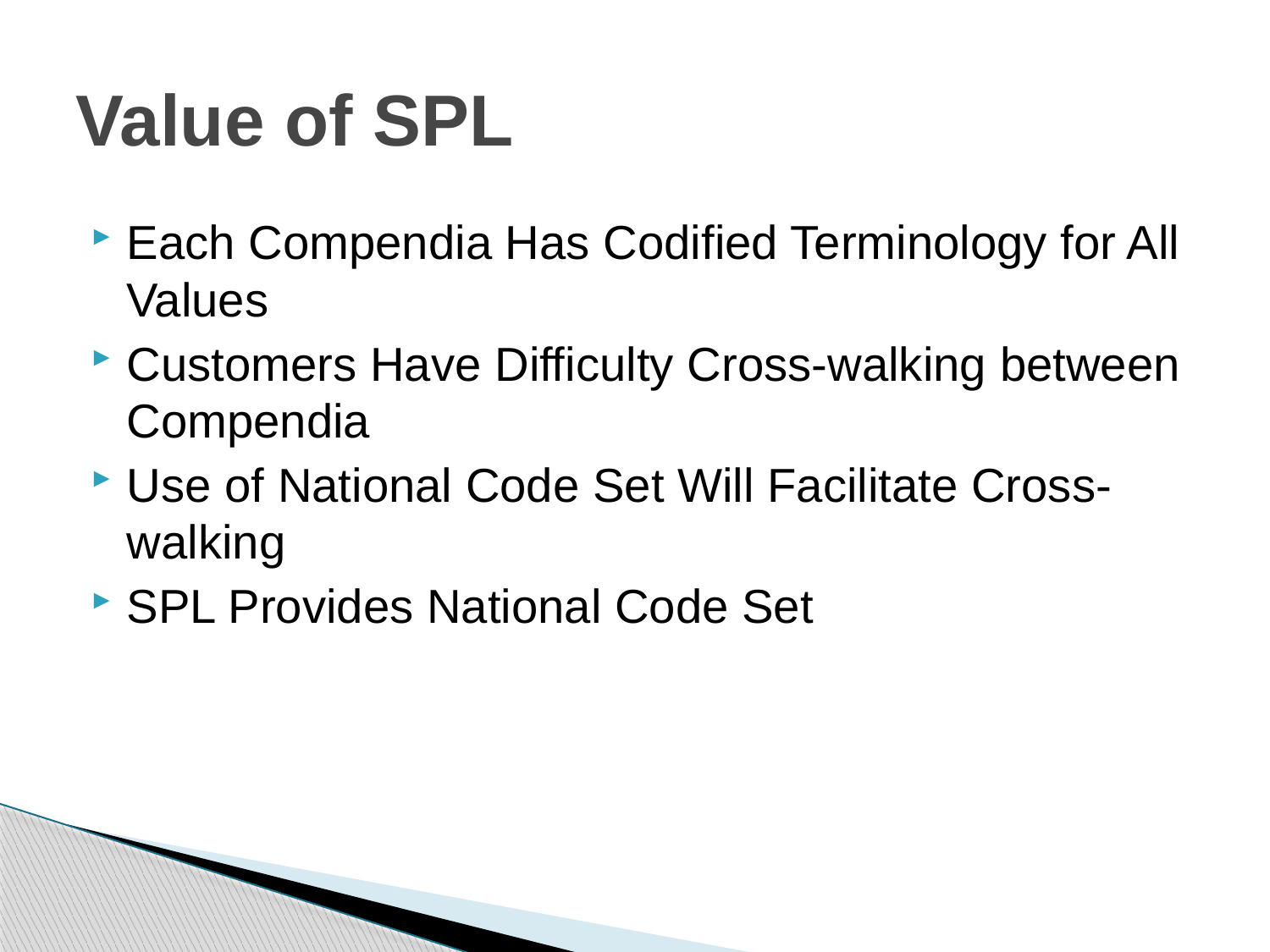

# Value of SPL
Each Compendia Has Codified Terminology for All Values
Customers Have Difficulty Cross-walking between Compendia
Use of National Code Set Will Facilitate Cross-walking
SPL Provides National Code Set